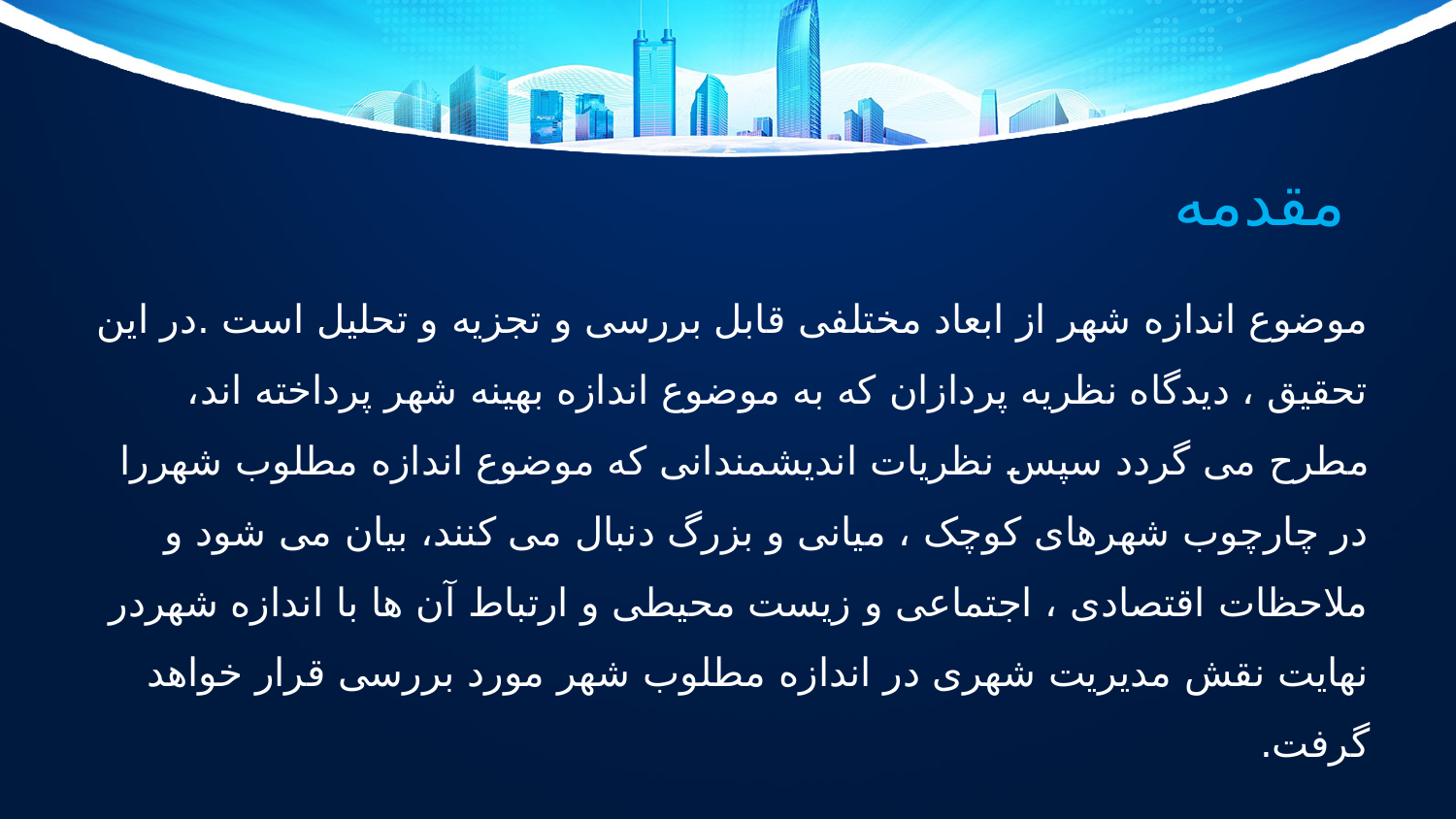

# مقدمه
موضوع اندازه شهر از ابعاد مختلفی قابل بررسی و تجزیه و تحلیل است .در این تحقیق ، دیدگاه نظریه پردازان که به موضوع اندازه بهینه شهر پرداخته اند، مطرح می گردد سپس نظریات اندیشمندانی که موضوع اندازه مطلوب شهررا در چارچوب شهرهای کوچک ، میانی و بزرگ دنبال می کنند، بیان می شود و ملاحظات اقتصادی ، اجتماعی و زیست محیطی و ارتباط آن ها با اندازه شهردر نهایت نقش مدیریت شهری در اندازه مطلوب شهر مورد بررسی قرار خواهد گرفت.